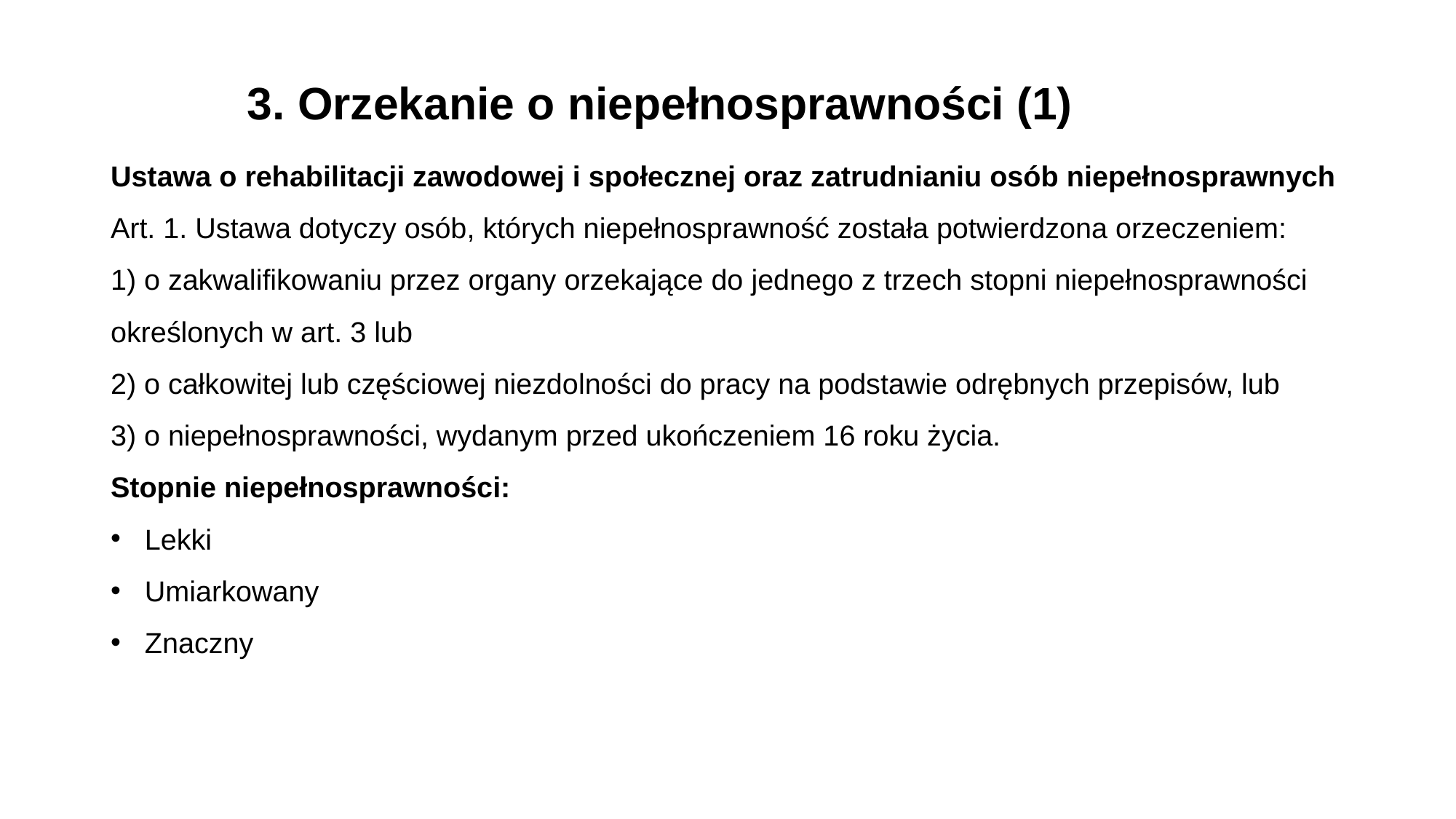

# 3. Orzekanie o niepełnosprawności (1)
Ustawa o rehabilitacji zawodowej i społecznej oraz zatrudnianiu osób niepełnosprawnych
Art. 1. Ustawa dotyczy osób, których niepełnosprawność została potwierdzona orzeczeniem:
 o zakwalifikowaniu przez organy orzekające do jednego z trzech stopni niepełnosprawności określonych w art. 3 lub
 o całkowitej lub częściowej niezdolności do pracy na podstawie odrębnych przepisów, lub
 o niepełnosprawności, wydanym przed ukończeniem 16 roku życia.
Stopnie niepełnosprawności:
Lekki
Umiarkowany
Znaczny